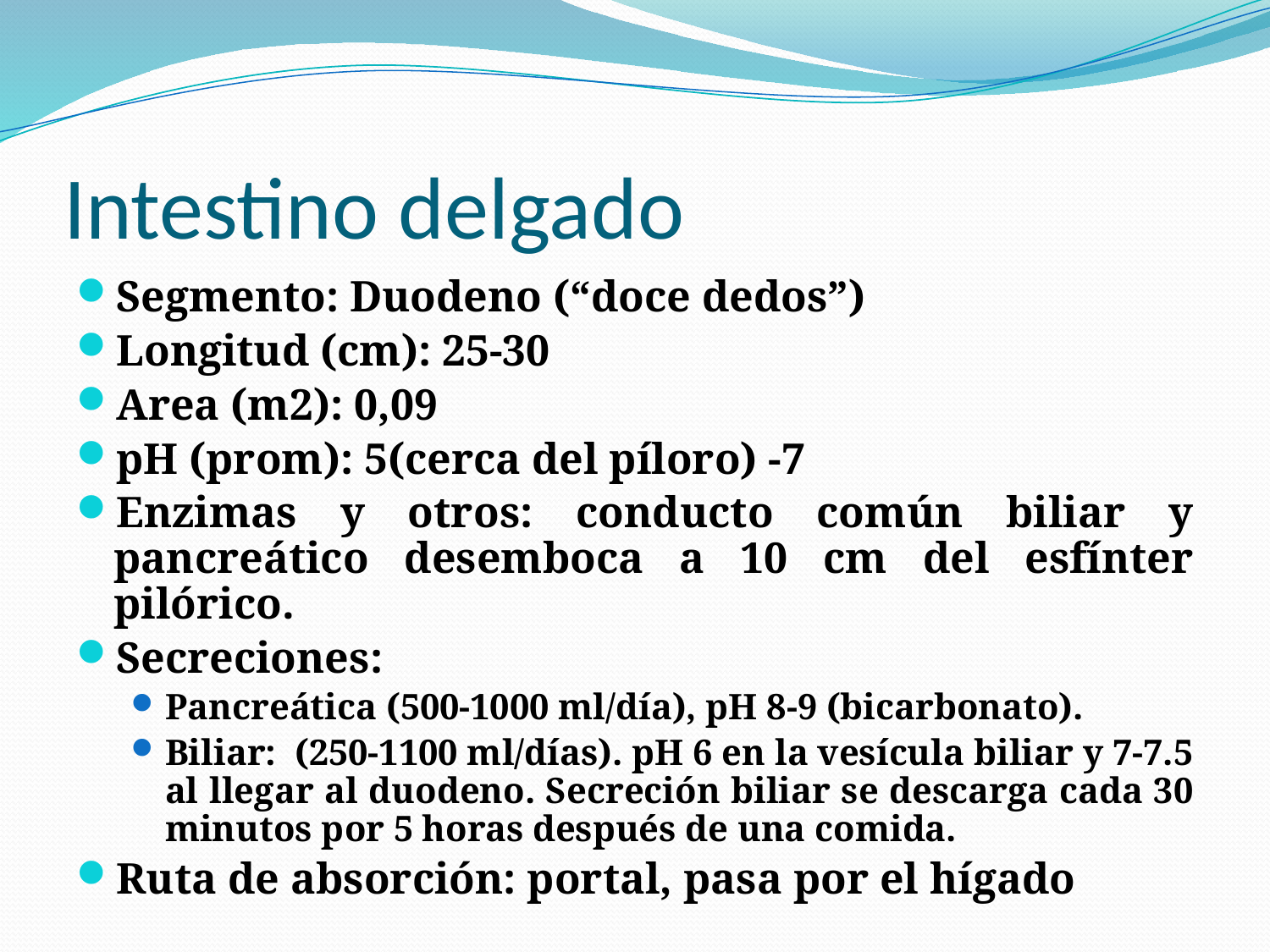

# Intestino delgado
Segmento: Duodeno (“doce dedos”)
Longitud (cm): 25-30
Area (m2): 0,09
pH (prom): 5(cerca del píloro) -7
Enzimas y otros: conducto común biliar y pancreático desemboca a 10 cm del esfínter pilórico.
Secreciones:
Pancreática (500-1000 ml/día), pH 8-9 (bicarbonato).
Biliar:  (250-1100 ml/días). pH 6 en la vesícula biliar y 7-7.5 al llegar al duodeno. Secreción biliar se descarga cada 30 minutos por 5 horas después de una comida.
Ruta de absorción: portal, pasa por el hígado